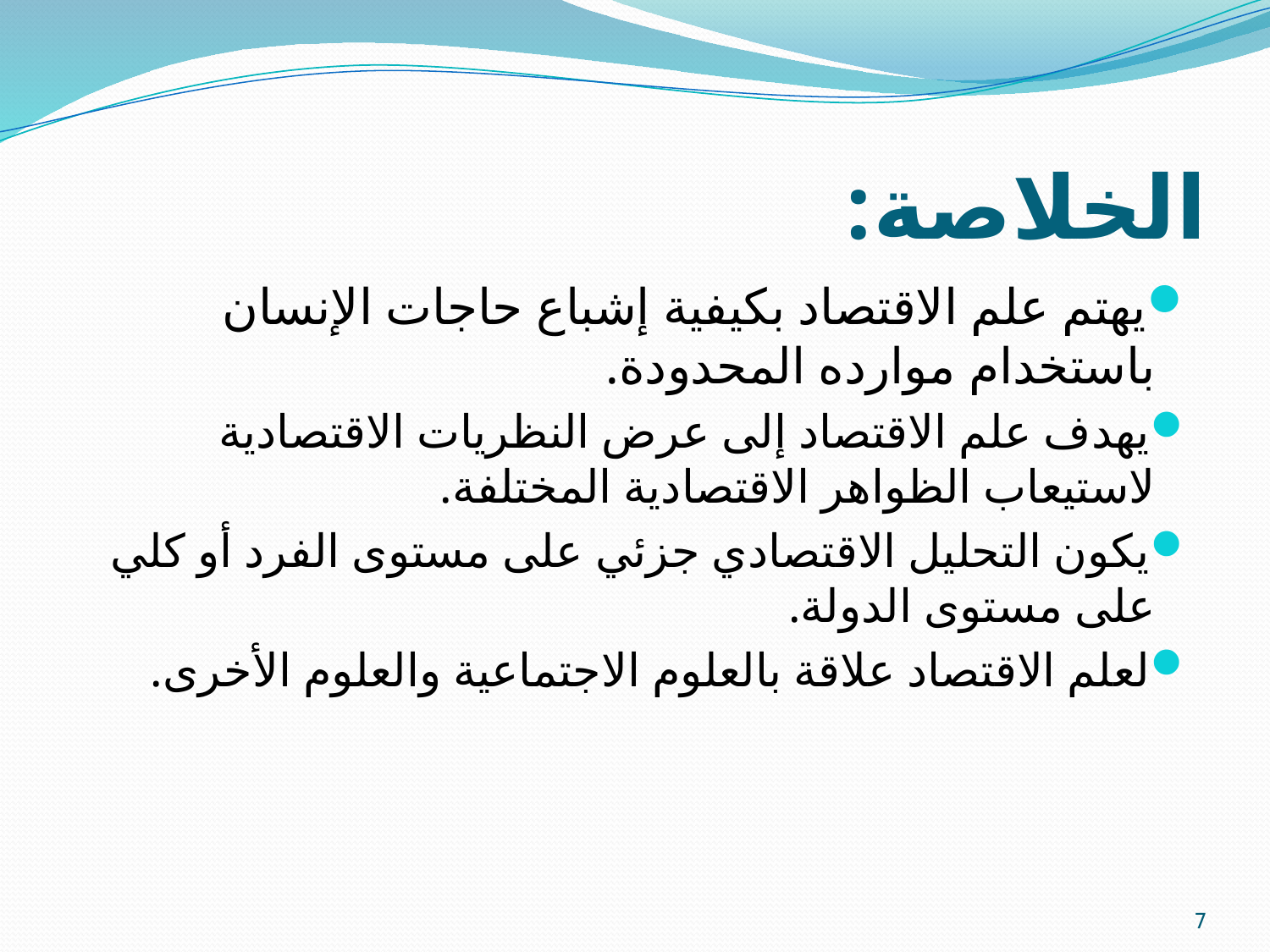

# الخلاصة:
يهتم علم الاقتصاد بكيفية إشباع حاجات الإنسان باستخدام موارده المحدودة.
يهدف علم الاقتصاد إلى عرض النظريات الاقتصادية لاستيعاب الظواهر الاقتصادية المختلفة.
يكون التحليل الاقتصادي جزئي على مستوى الفرد أو كلي على مستوى الدولة.
لعلم الاقتصاد علاقة بالعلوم الاجتماعية والعلوم الأخرى.
7